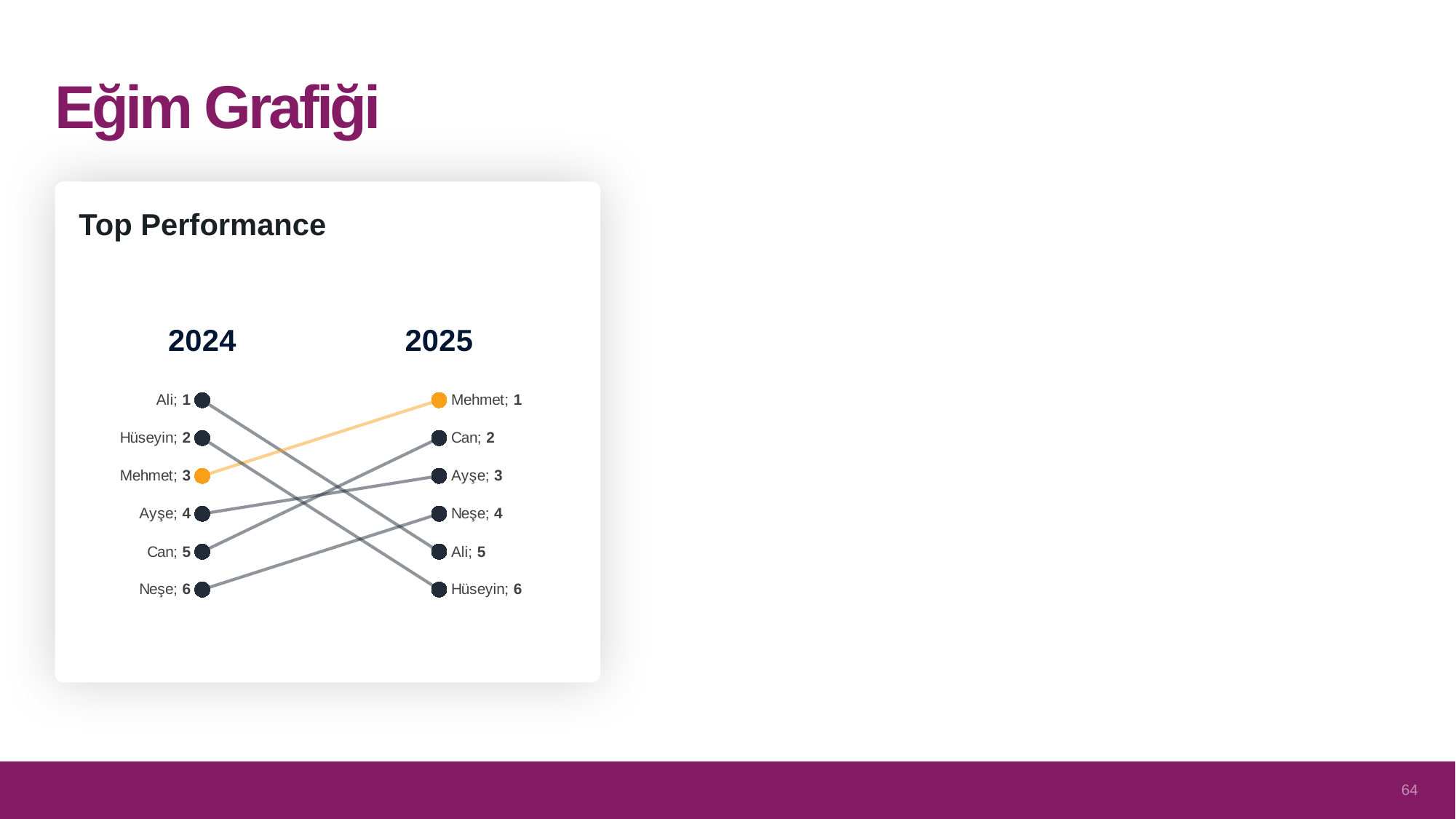

# Eğim Grafiği
Top Performance

### Chart

| Category | Ali | Ayşe | Mehmet | Hüseyin | Can | Neşe |
|---|---|---|---|---|---|---|
| 2024 | 1.0 | 4.0 | 3.0 | 2.0 | 5.0 | 6.0 |
| 2025 | 5.0 | 3.0 | 1.0 | 6.0 | 2.0 | 4.0 |
64